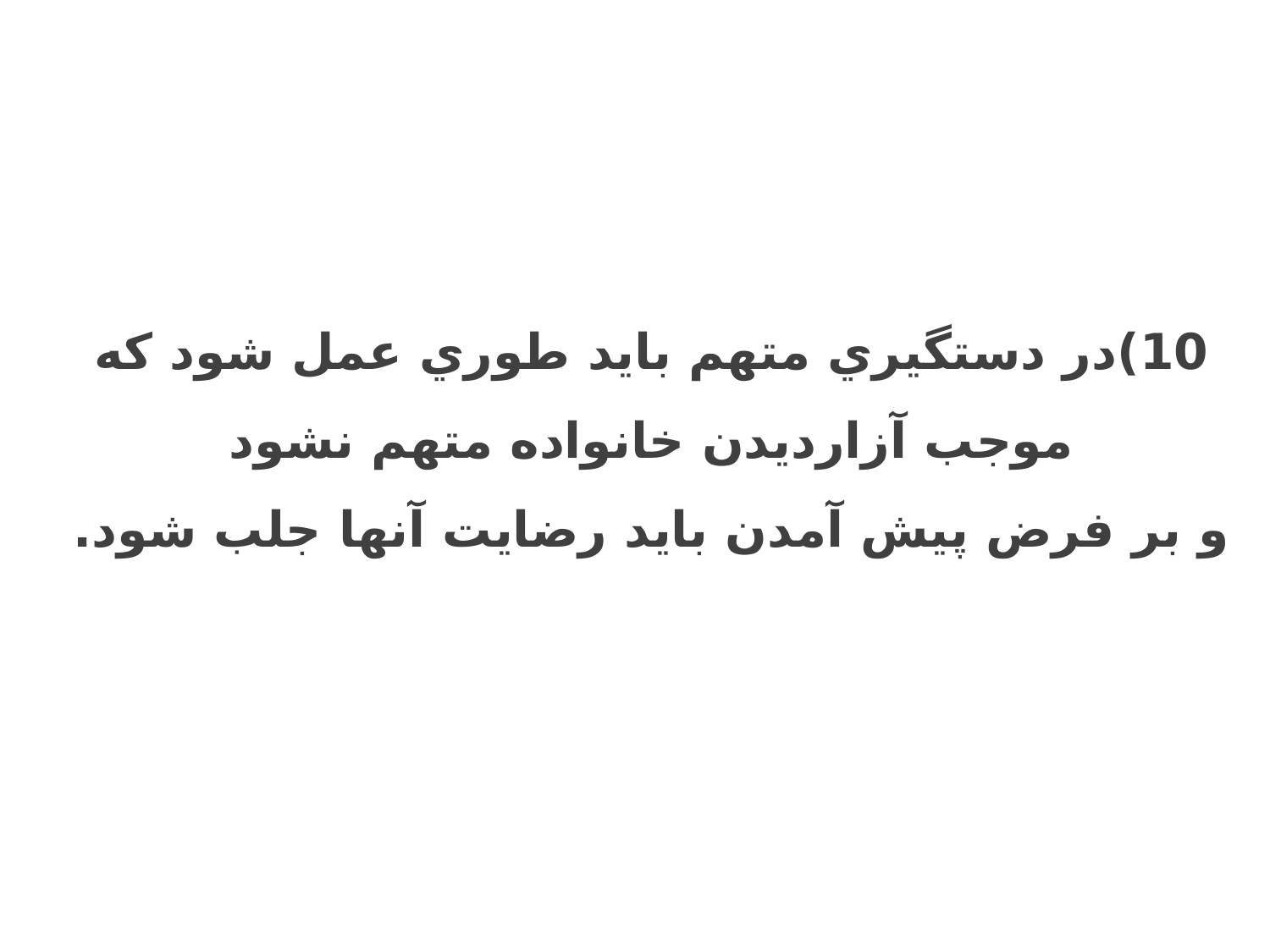

10)در دستگيري متهم بايد طوري عمل شود كه موجب آزاردیدن خانواده متهم نشود
و بر فرض پيش آمدن بايد رضايت آنها جلب شود.